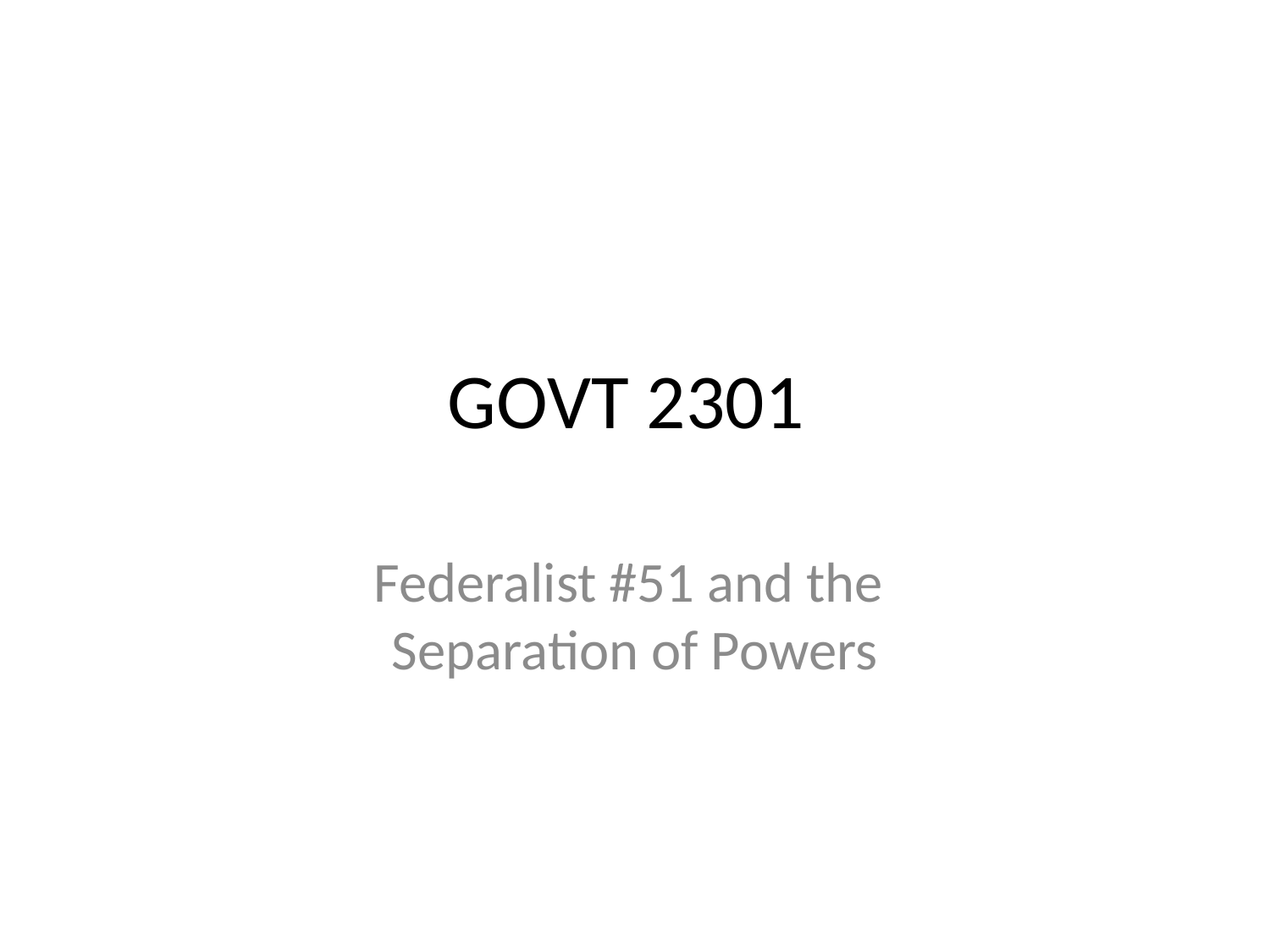

# GOVT 2301
Federalist #51 and the
Separation of Powers